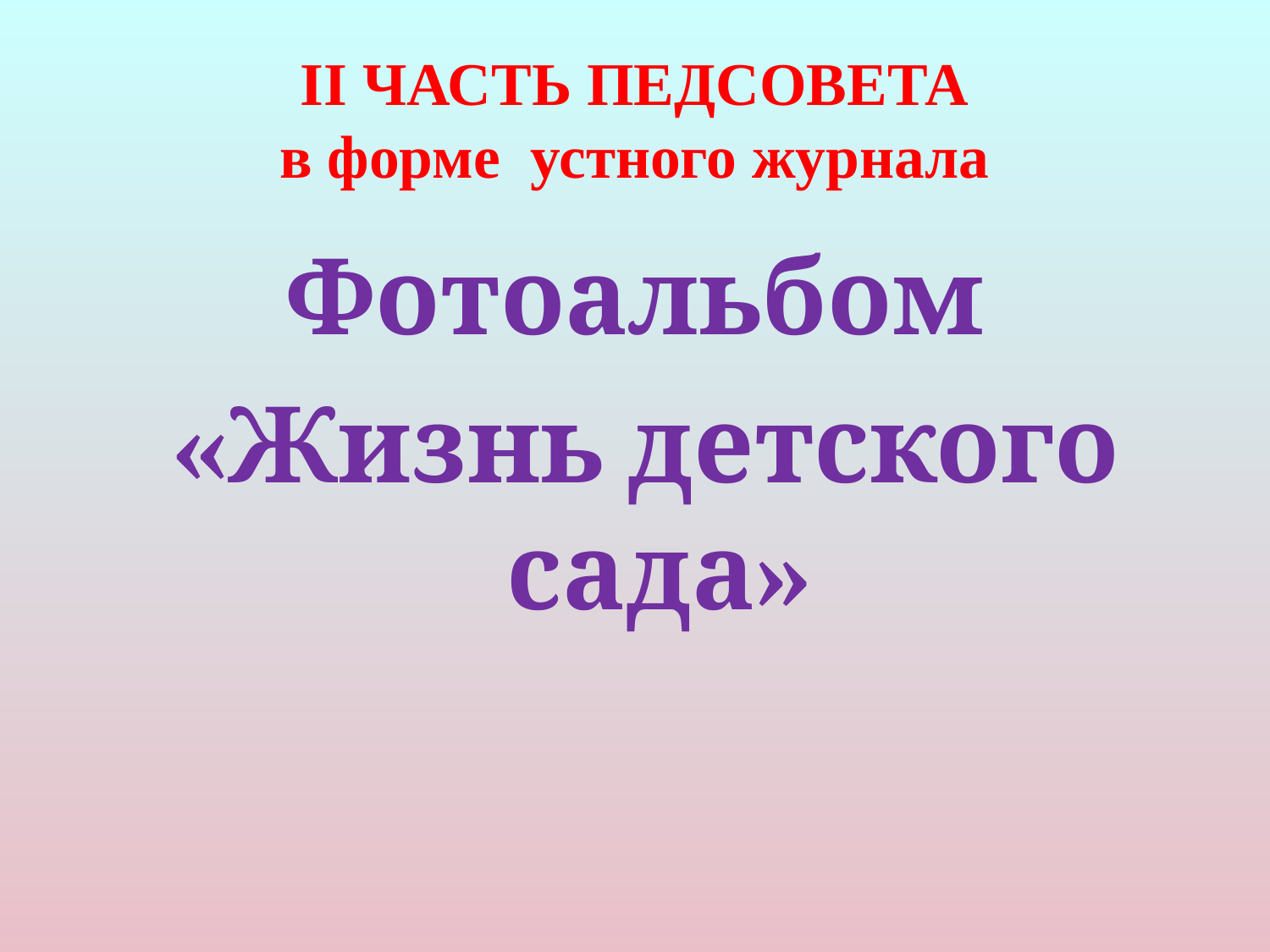

# II ЧАСТЬ ПЕДСОВЕТА в форме  устного журнала
Фотоальбом
 «Жизнь детского сада»